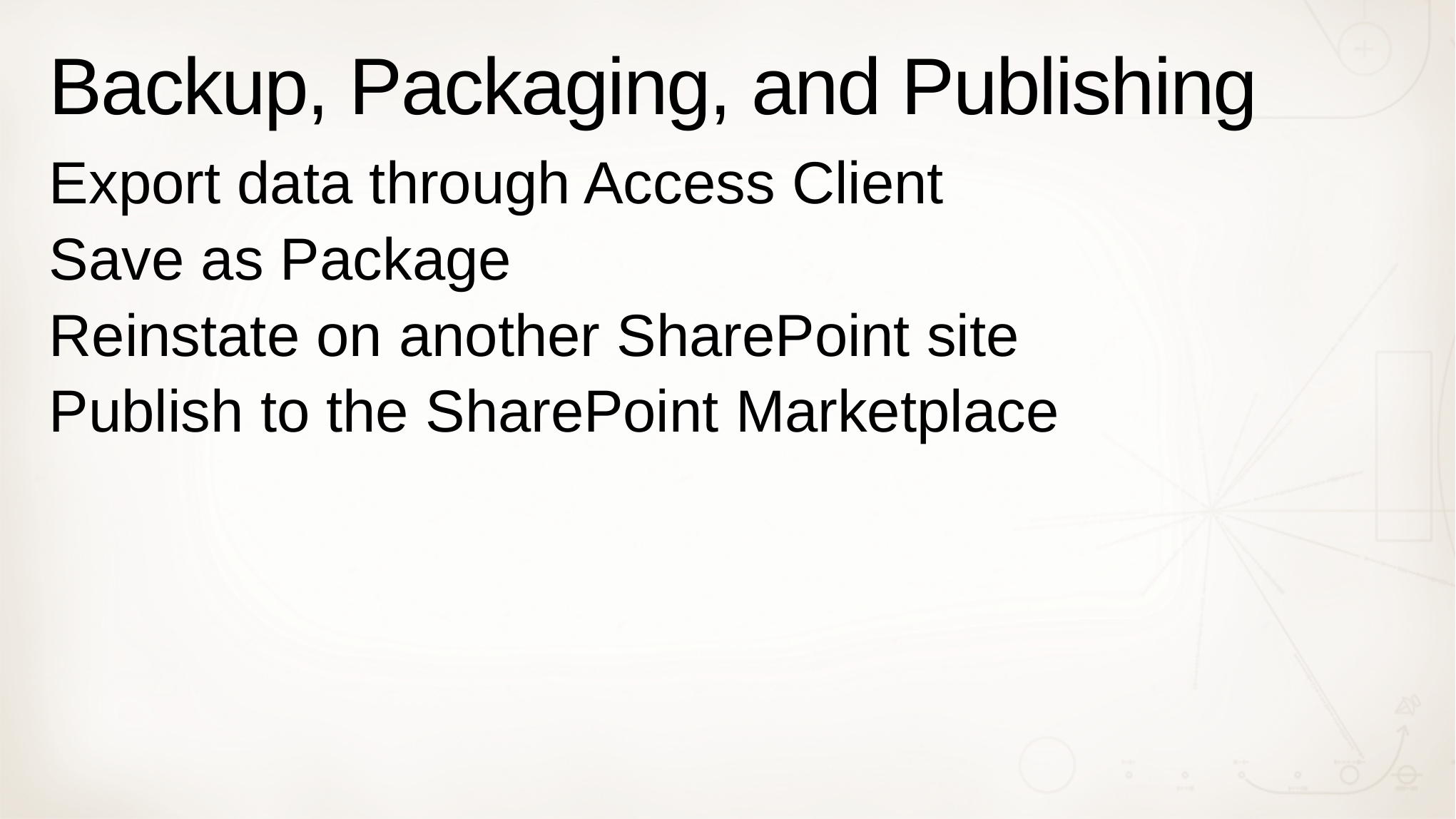

# Backup, Packaging, and Publishing
Export data through Access Client
Save as Package
Reinstate on another SharePoint site
Publish to the SharePoint Marketplace